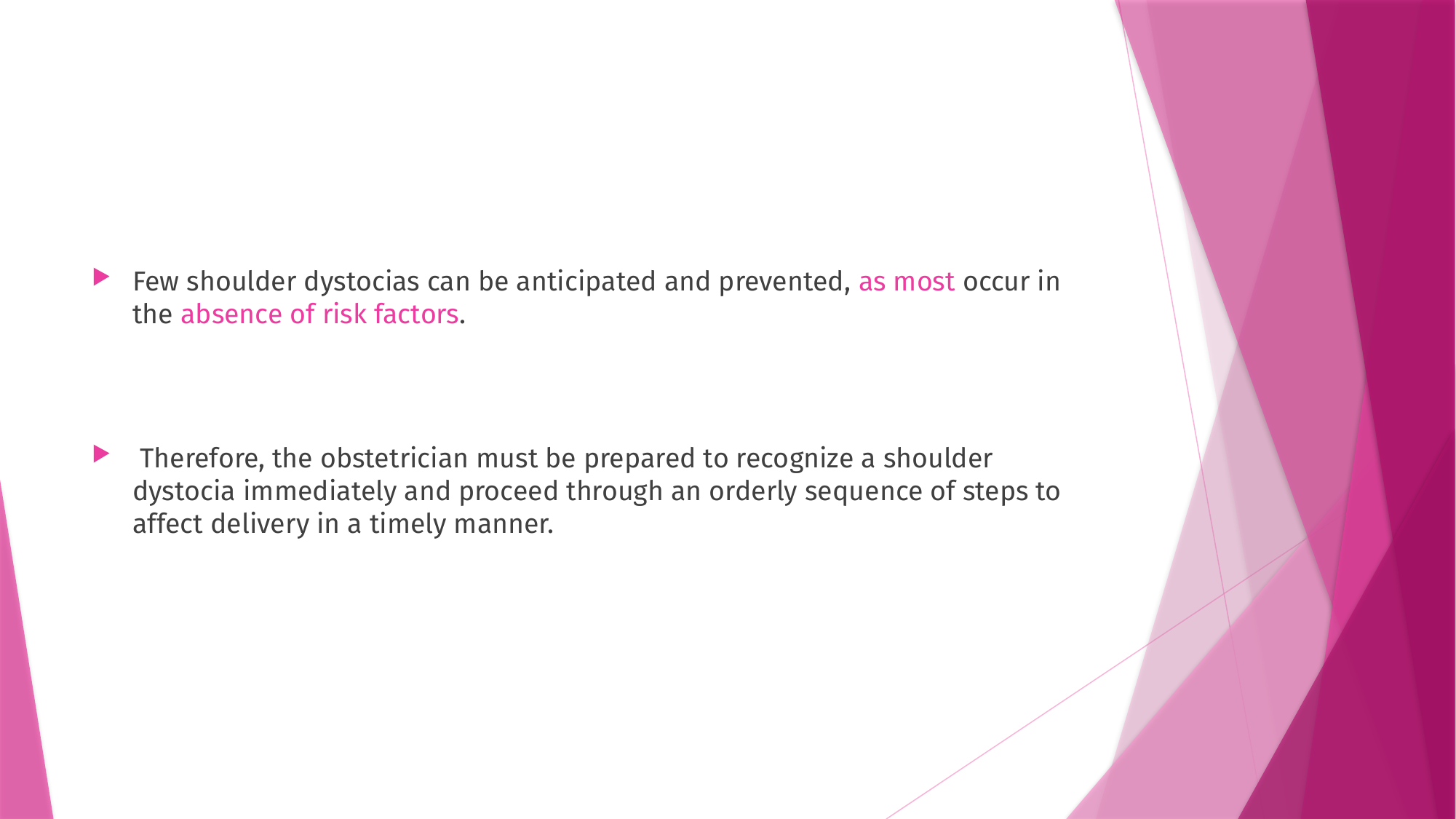

#
Few shoulder dystocias can be anticipated and prevented, as most occur in the absence of risk factors.

 Therefore, the obstetrician must be prepared to recognize a shoulder dystocia immediately and proceed through an orderly sequence of steps to affect delivery in a timely manner.